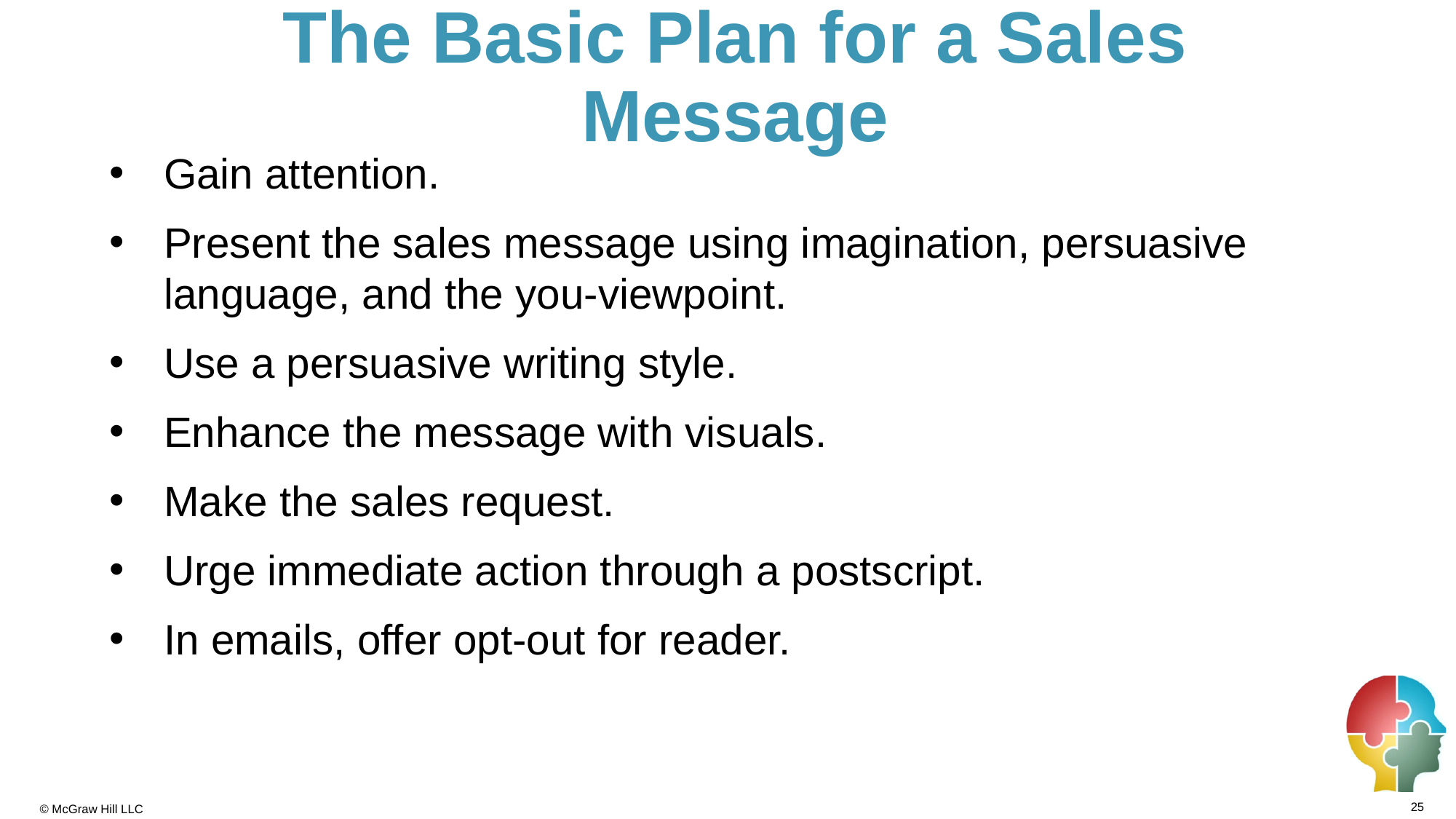

# The Basic Plan for a Sales Message
Gain attention.
Present the sales message using imagination, persuasive language, and the you-viewpoint.
Use a persuasive writing style.
Enhance the message with visuals.
Make the sales request.
Urge immediate action through a postscript.
In emails, offer opt-out for reader.
25